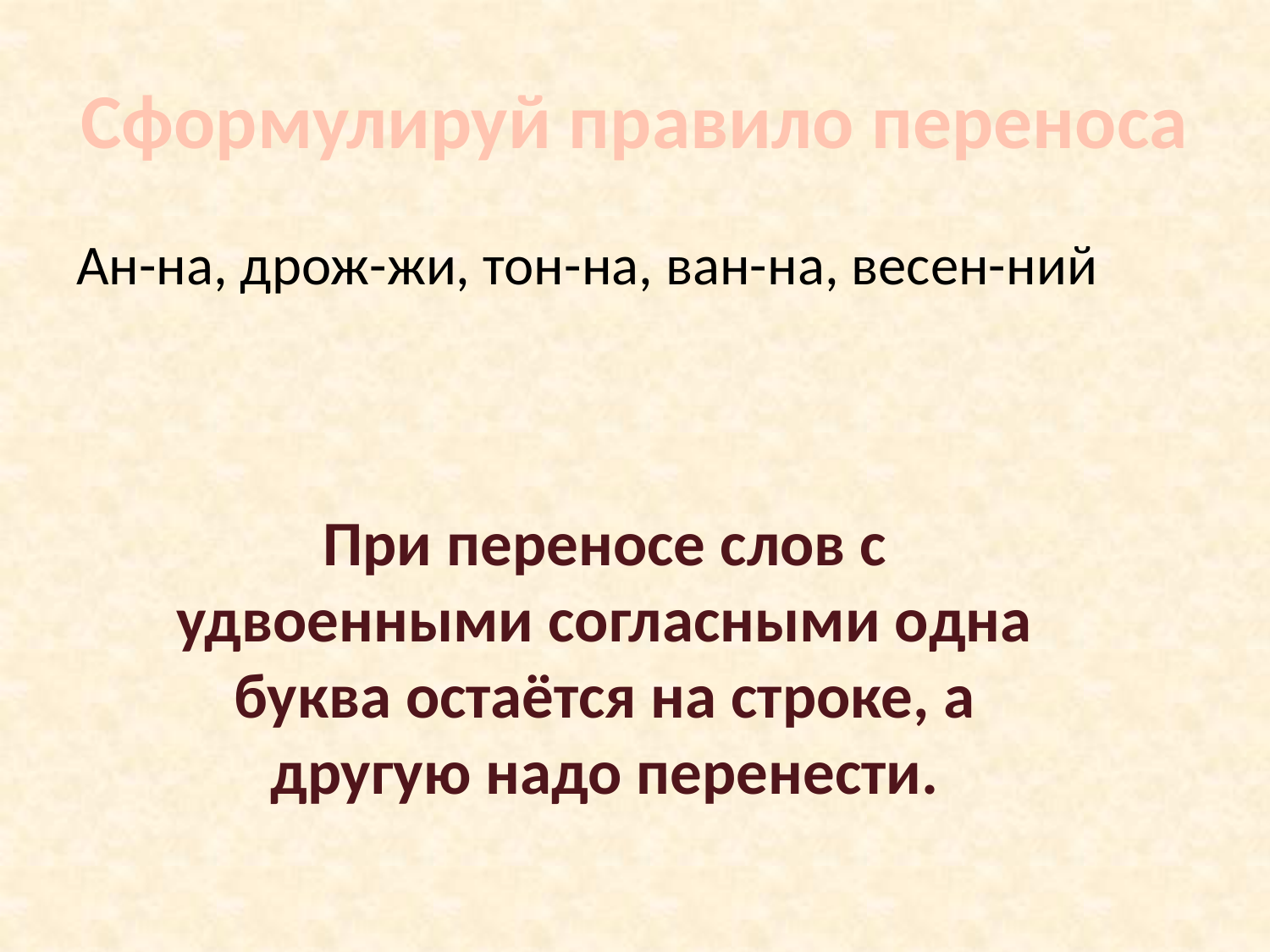

# Сформулируй правило переноса
Ан-на, дрож-жи, тон-на, ван-на, весен-ний
При переносе слов с удвоенными согласными одна буква остаётся на строке, а другую надо перенести.